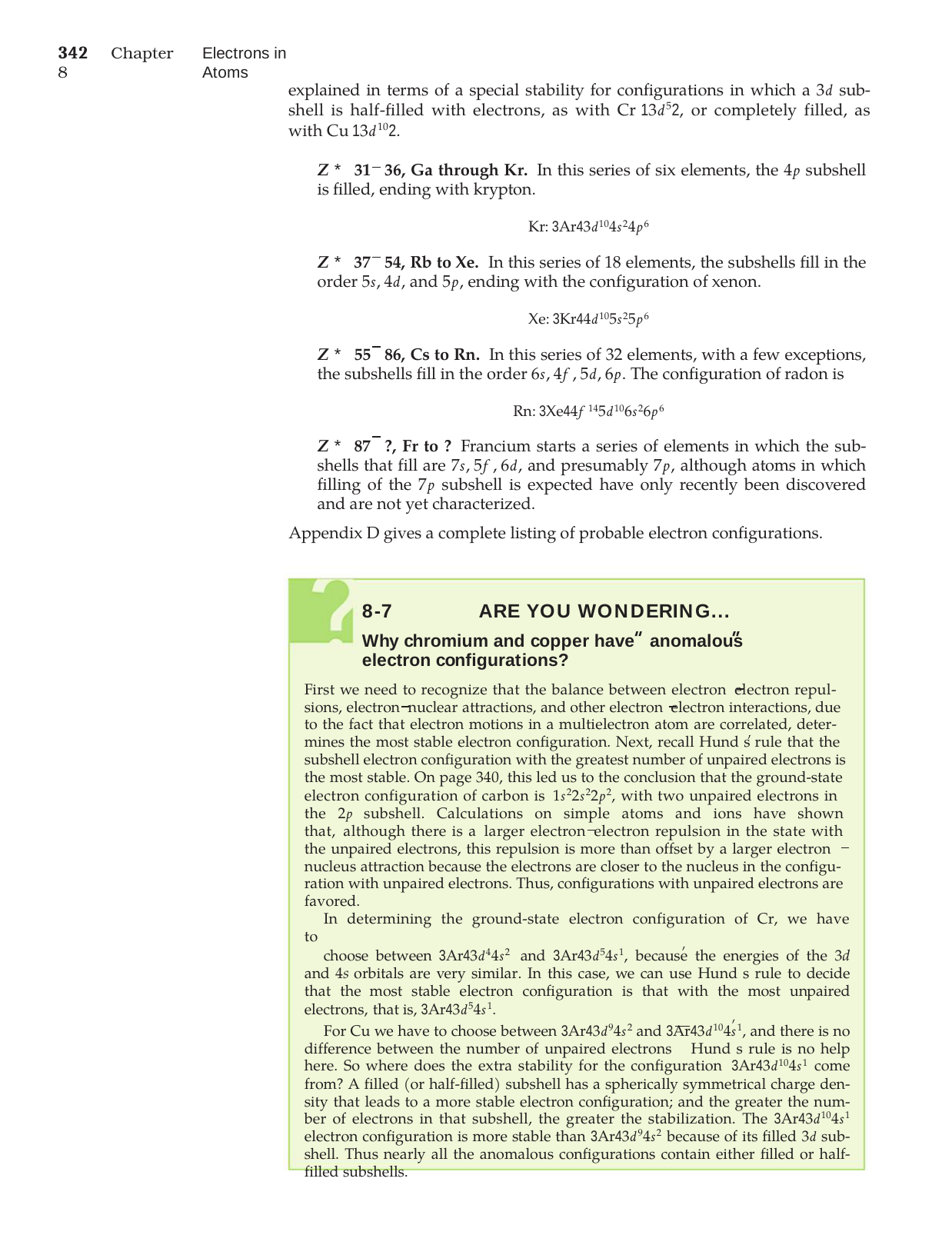

342	Chapter 8
Electrons in Atoms
explained in terms of a special stability for configurations in which a 3d sub- shell is half-filled with electrons, as with Cr 13d52, or completely filled, as with Cu 13d102.
Z * 31   36, Ga through Kr.  In this series of six elements, the 4p subshell is filled, ending with krypton.

Kr: 3Ar43d104s24p6
Z * 37   54, Rb to Xe.  In this series of 18 elements, the subshells fill in the order 5s, 4d, and 5p, ending with the configuration of xenon.

Xe: 3Kr44d105s25p6
Z * 55   86, Cs to Rn.  In this series of 32 elements, with a few exceptions, the subshells fill in the order 6s, 4f, 5d, 6p. The configuration of radon is

Rn: 3Xe44f145d106s26p6
Z * 87   ?, Fr to ?  Francium starts a series of elements in which the sub- shells that fill are 7s, 5f, 6d, and presumably 7p, although atoms in which filling of the 7p subshell is expected have only recently been discovered and are not yet characterized.
Appendix D gives a complete listing of probable electron configurations.

8-7	ARE YOU WONDERING...
Why chromium and copper have   anomalous   electron configurations?
First we need to recognize that the balance between electron  electron repul- sions, electron  nuclear attractions, and other electron  electron interactions, due to the fact that electron motions in a multielectron atom are correlated, deter- mines the most stable electron configuration. Next, recall Hund s rule that the subshell electron configuration with the greatest number of unpaired electrons is the most stable. On page 340, this led us to the conclusion that the ground-state electron configuration of carbon is  1s22s22p2, with two unpaired electrons in the   2p   subshell.   Calculations   on   simple   atoms   and   ions   have   shown that,  although there is a  larger electron  electron repulsion in the state with the unpaired electrons, this repulsion is more than offset by a larger electron nucleus attraction because the electrons are closer to the nucleus in the configu- ration with unpaired electrons. Thus, configurations with unpaired electrons are favored.
In  determining  the  ground-state  electron  configuration  of  Cr,  we  have  to
choose between 3Ar43d44s2  and 3Ar43d54s1, because the energies of the 3d and 4s orbitals are very similar. In this case, we can use Hund s rule to decide that the most stable electron configuration is that with the most unpaired electrons, that is, 3Ar43d54s1.
For Cu we have to choose between 3Ar43d94s2 and 3Ar43d104s1, and there is no difference between the number of unpaired electrons    Hund s rule is no help here. So where does the extra stability for the configuration  3Ar43d104s1  come from? A filled (or half-filled) subshell has a spherically symmetrical charge den- sity that leads to a more stable electron configuration; and the greater the num- ber of electrons in that subshell, the greater the stabilization. The 3Ar43d104s1 electron configuration is more stable than 3Ar43d94s2 because of its filled 3d sub- shell. Thus nearly all the anomalous configurations contain either filled or half- filled subshells.